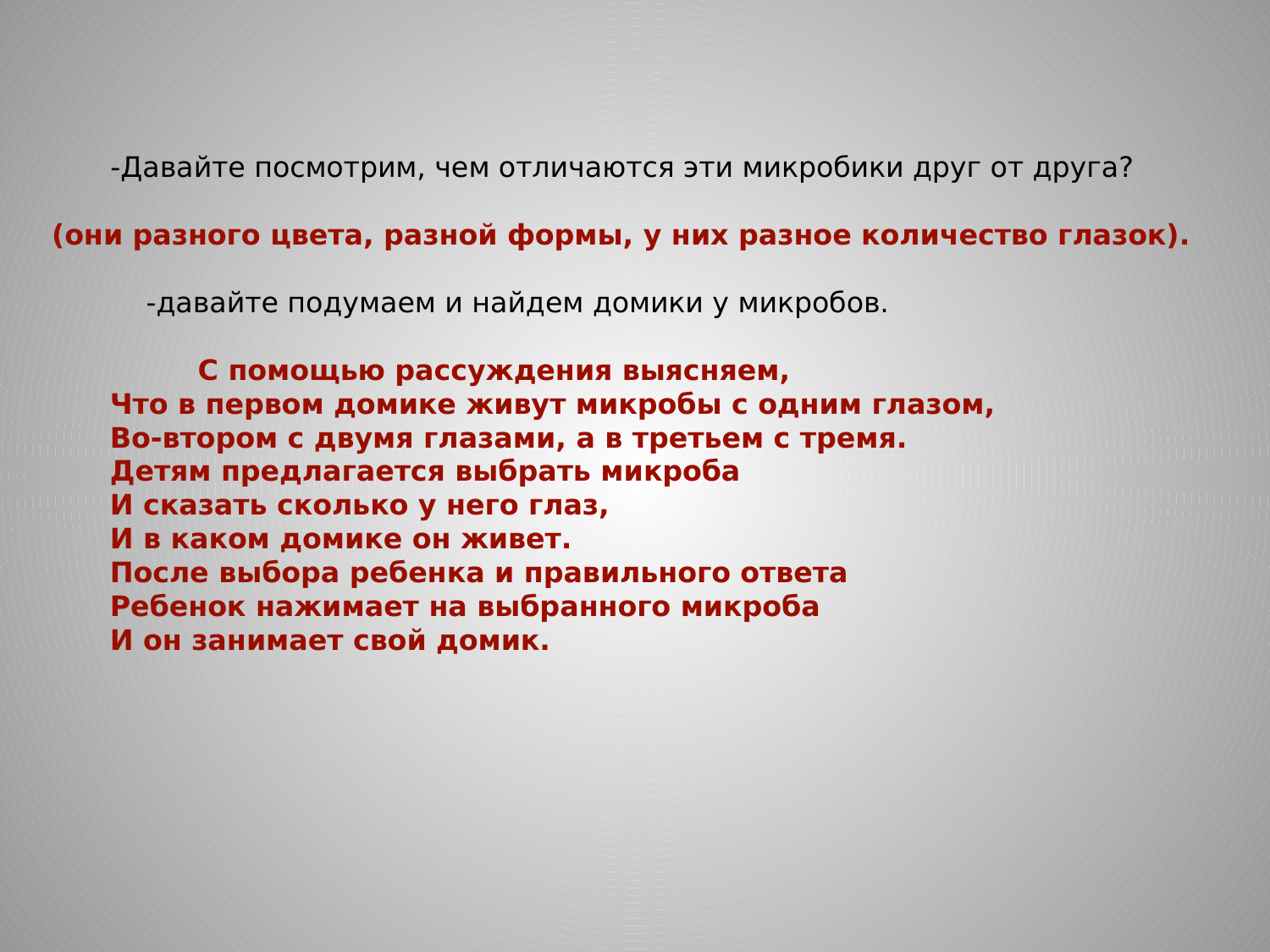

-Давайте посмотрим, чем отличаются эти микробики друг от друга?

    (они разного цвета, разной формы, у них разное количество глазок).

               -давайте подумаем и найдем домики у микробов.

                   С помощью рассуждения выясняем,
          Что в первом домике живут микробы с одним глазом,
          Во-втором с двумя глазами, а в третьем с тремя.
          Детям предлагается выбрать микроба
          И сказать сколько у него глаз,
          И в каком домике он живет.
          После выбора ребенка и правильного ответа
          Ребенок нажимает на выбранного микроба
          И он занимает свой домик.